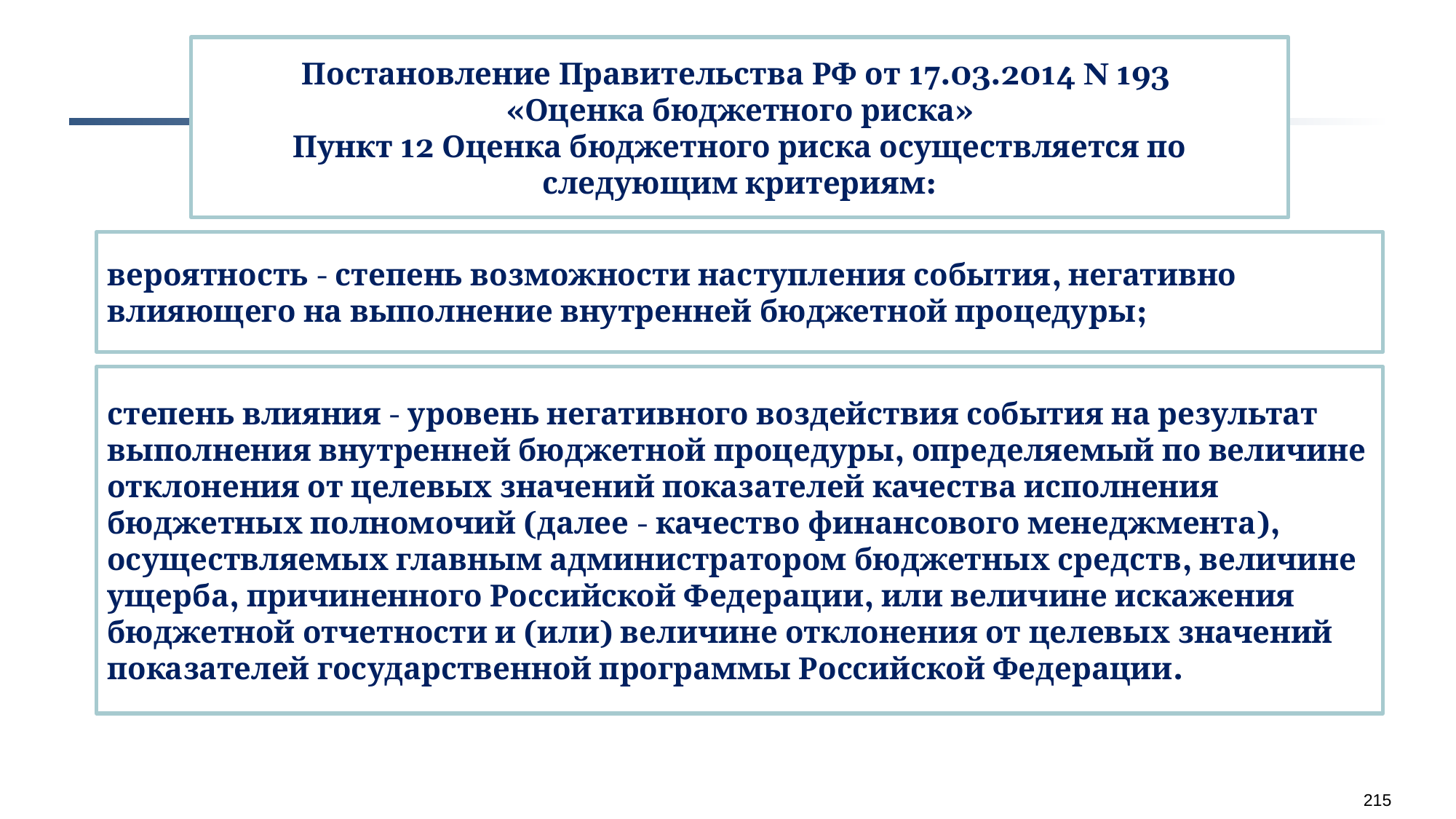

Постановление Правительства РФ от 17.03.2014 N 193
«Оценка бюджетного риска»
Пункт 12 Оценка бюджетного риска осуществляется по следующим критериям:
вероятность - степень возможности наступления события, негативно влияющего на выполнение внутренней бюджетной процедуры;
степень влияния - уровень негативного воздействия события на результат выполнения внутренней бюджетной процедуры, определяемый по величине отклонения от целевых значений показателей качества исполнения бюджетных полномочий (далее - качество финансового менеджмента), осуществляемых главным администратором бюджетных средств, величине ущерба, причиненного Российской Федерации, или величине искажения бюджетной отчетности и (или) величине отклонения от целевых значений показателей государственной программы Российской Федерации.